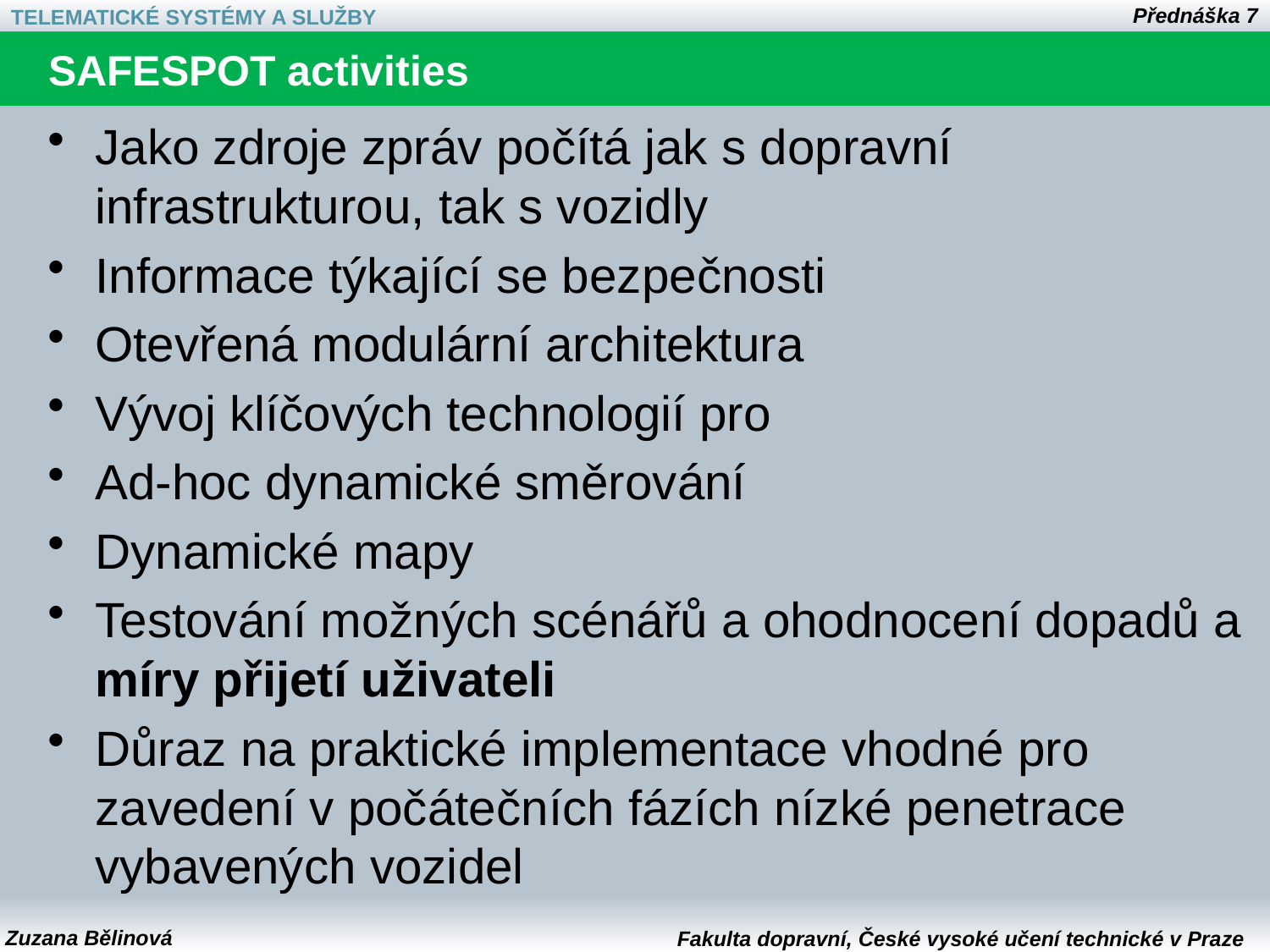

# SAFESPOT activities
Jako zdroje zpráv počítá jak s dopravní infrastrukturou, tak s vozidly
Informace týkající se bezpečnosti
Otevřená modulární architektura
Vývoj klíčových technologií pro
Ad-hoc dynamické směrování
Dynamické mapy
Testování možných scénářů a ohodnocení dopadů a míry přijetí uživateli
Důraz na praktické implementace vhodné pro zavedení v počátečních fázích nízké penetrace vybavených vozidel